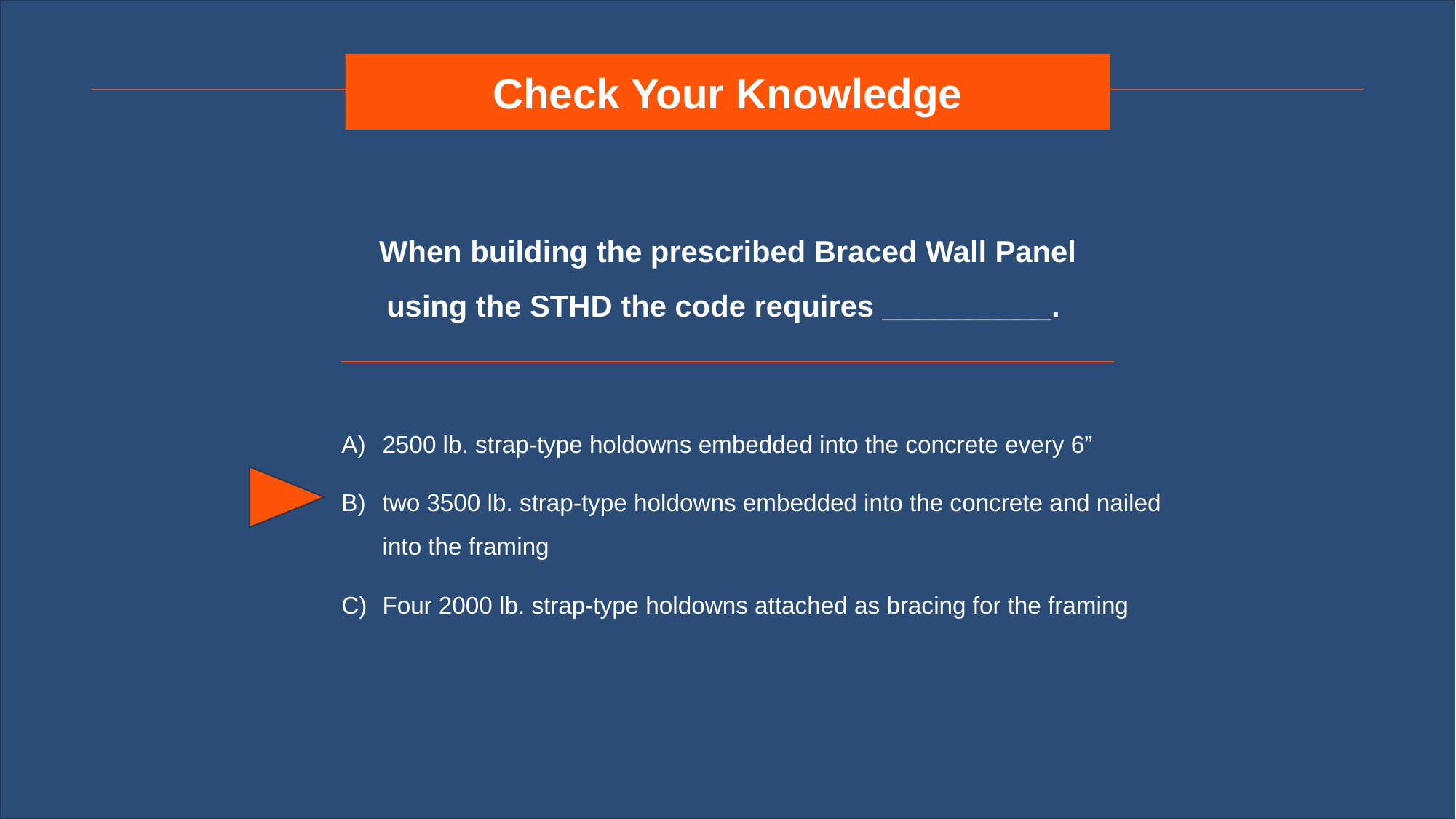

# Check Your Knowledge
When building the prescribed Braced Wall Panel using the STHD the code requires __________.
2500 lb. strap-type holdowns embedded into the concrete every 6”
two 3500 lb. strap-type holdowns embedded into the concrete and nailed into the framing
Four 2000 lb. strap-type holdowns attached as bracing for the framing